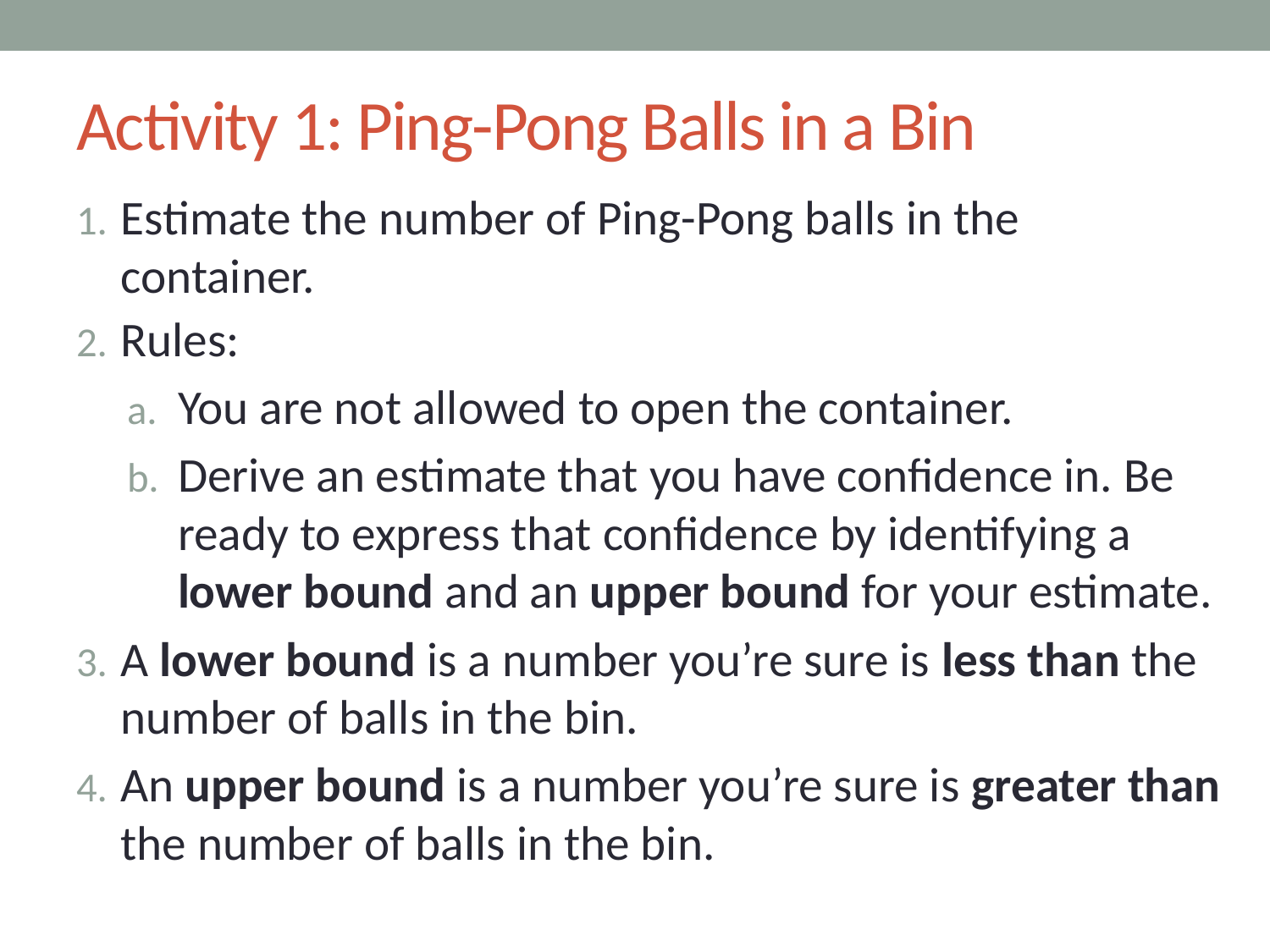

# Activity 1: Ping-Pong Balls in a Bin
Estimate the number of Ping-Pong balls in the container.
Rules:
You are not allowed to open the container.
Derive an estimate that you have confidence in. Be ready to express that confidence by identifying a lower bound and an upper bound for your estimate.
A lower bound is a number you’re sure is less than the number of balls in the bin.
An upper bound is a number you’re sure is greater than the number of balls in the bin.